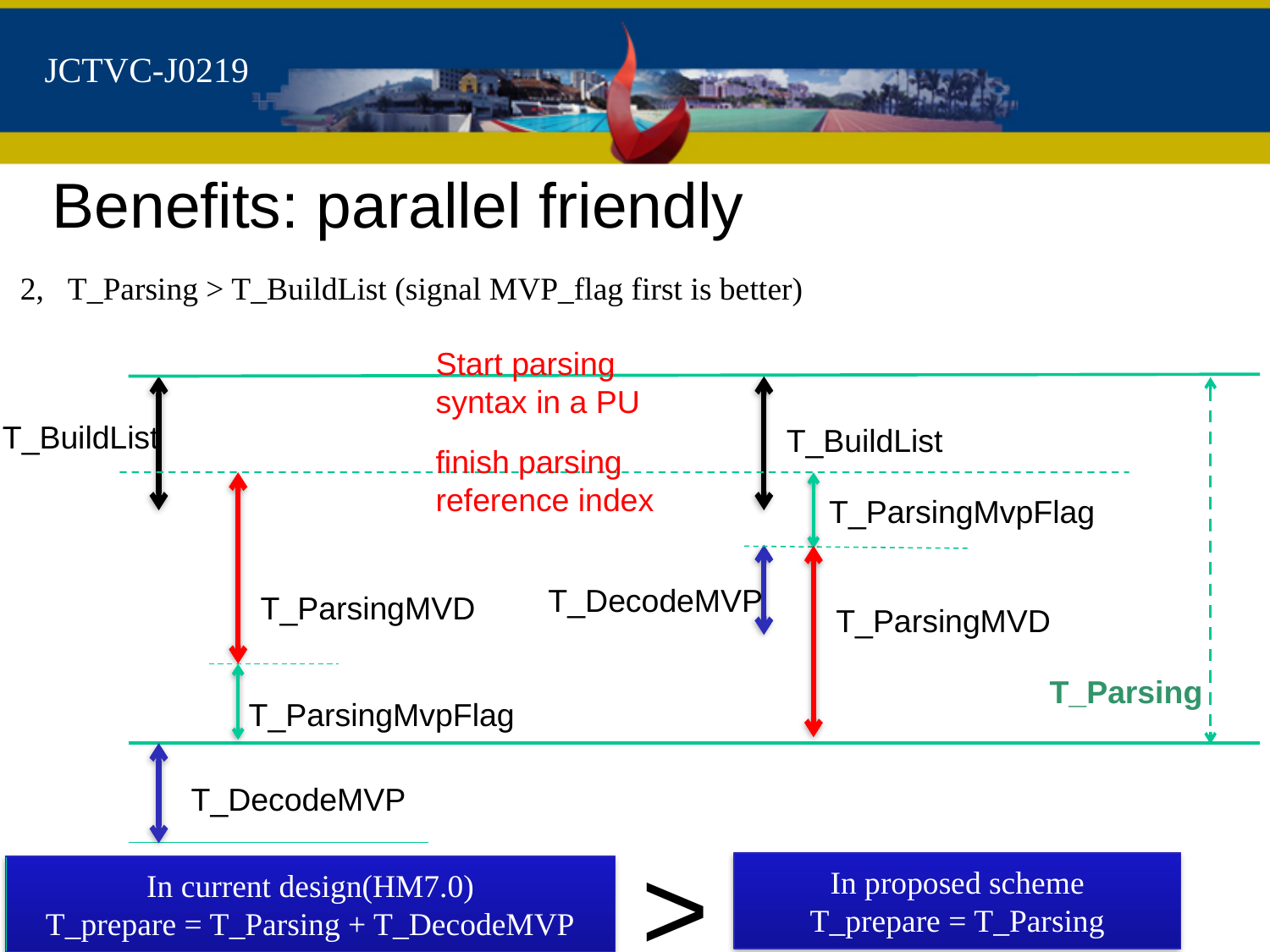

# JCTVC-J0219
Benefits: parallel friendly
2,   T_Parsing > T_BuildList (signal MVP_flag first is better)
Start parsing syntax in a PU
T_BuildList
T_BuildList
T_ParsingMvpFlag
T_DecodeMVP
T_ParsingMVD
T_ParsingMVD
T_ParsingMvpFlag
T_DecodeMVP
finish parsing reference index
T_Parsing
>
In proposed scheme
T_prepare = T_Parsing
In current design(HM7.0)
T_prepare = T_Parsing + T_DecodeMVP